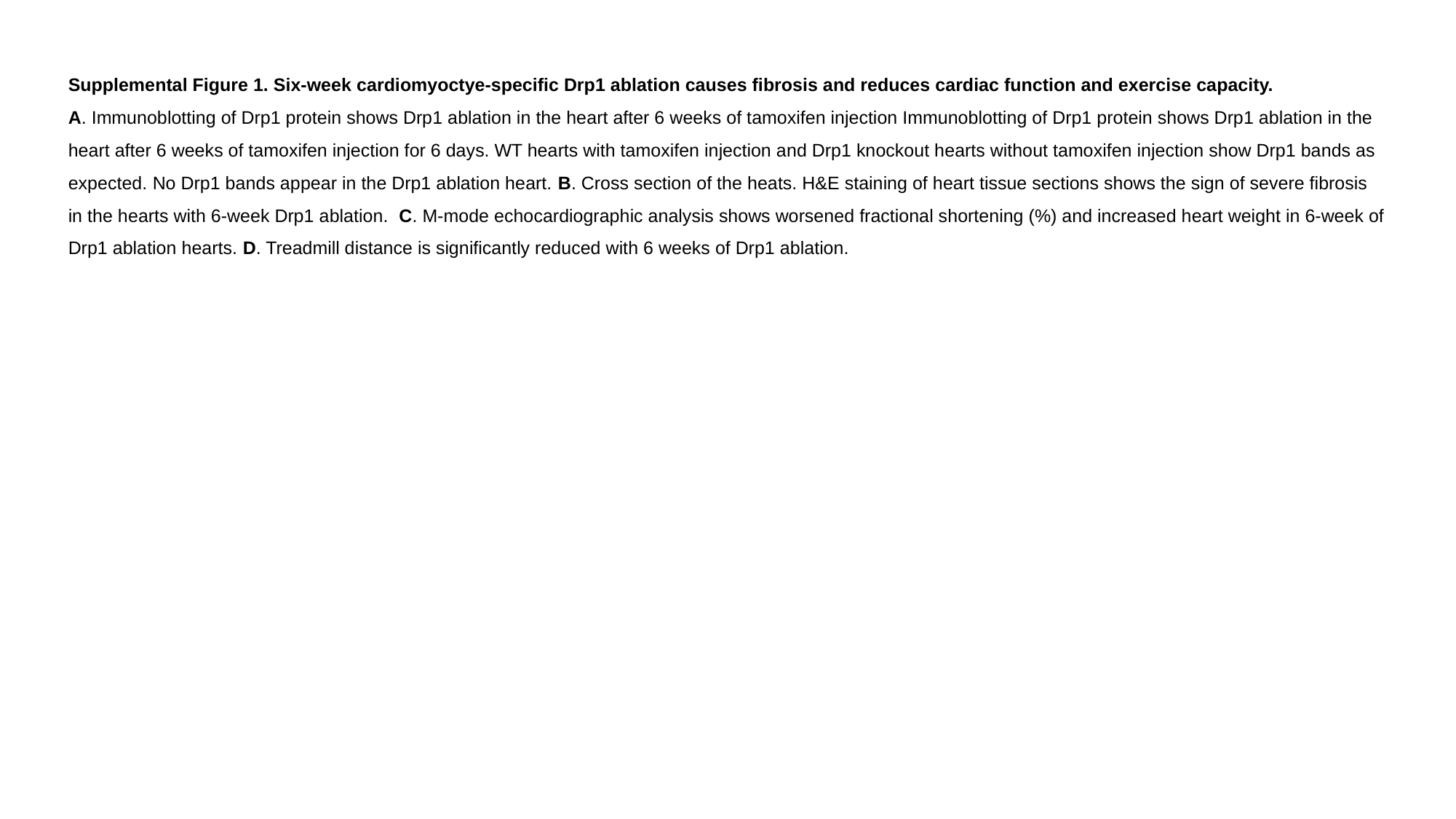

Supplemental Figure 1. Six-week cardiomyoctye-specific Drp1 ablation causes fibrosis and reduces cardiac function and exercise capacity.
A. Immunoblotting of Drp1 protein shows Drp1 ablation in the heart after 6 weeks of tamoxifen injection Immunoblotting of Drp1 protein shows Drp1 ablation in the heart after 6 weeks of tamoxifen injection for 6 days. WT hearts with tamoxifen injection and Drp1 knockout hearts without tamoxifen injection show Drp1 bands as expected. No Drp1 bands appear in the Drp1 ablation heart. B. Cross section of the heats. H&E staining of heart tissue sections shows the sign of severe fibrosis in the hearts with 6-week Drp1 ablation.  C. M-mode echocardiographic analysis shows worsened fractional shortening (%) and increased heart weight in 6-week of Drp1 ablation hearts. D. Treadmill distance is significantly reduced with 6 weeks of Drp1 ablation.